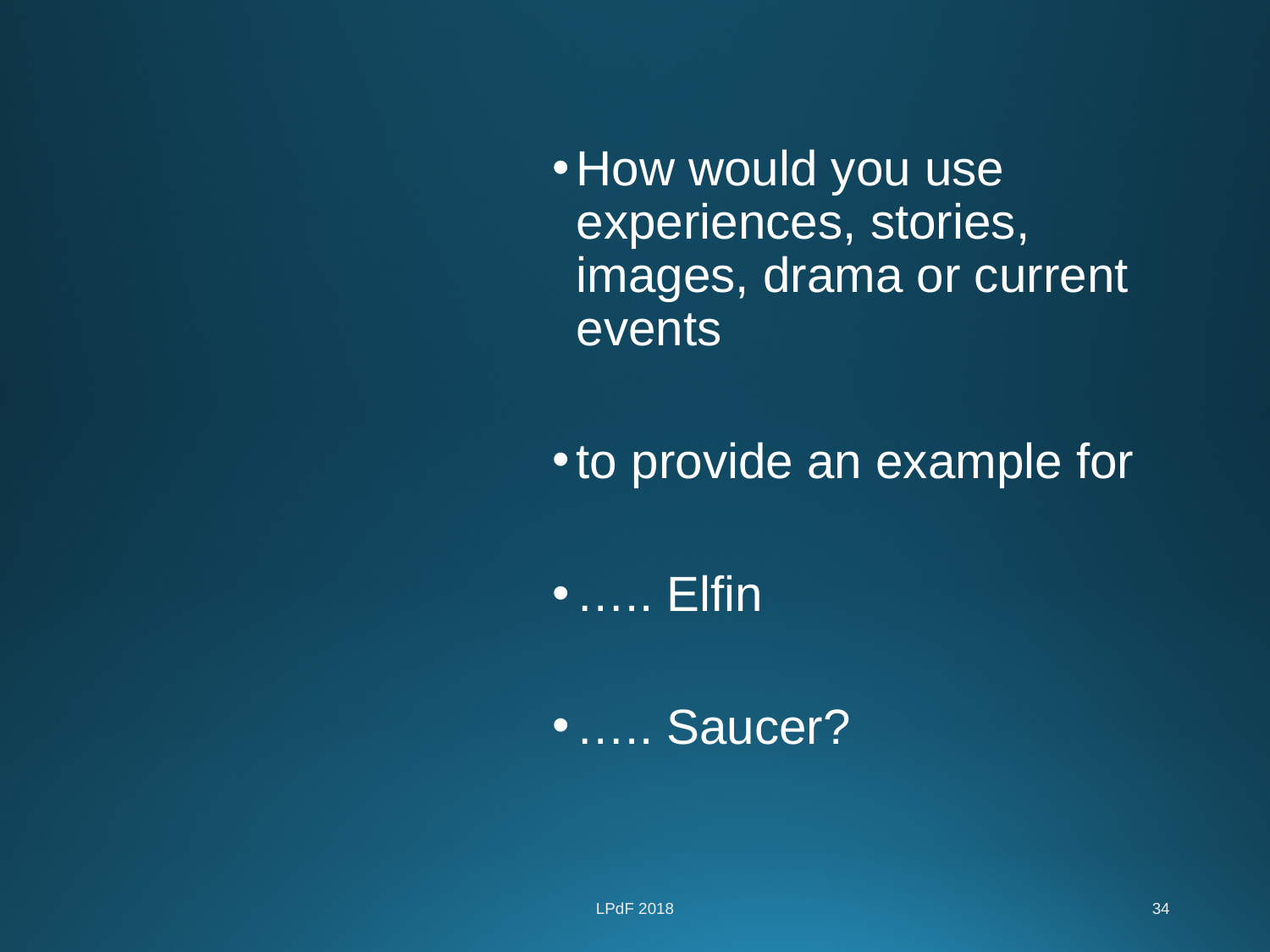

#
How would you use experiences, stories, images, drama or current events

to provide an example for

….. Elfin

….. Saucer?

LPdF 2018
34